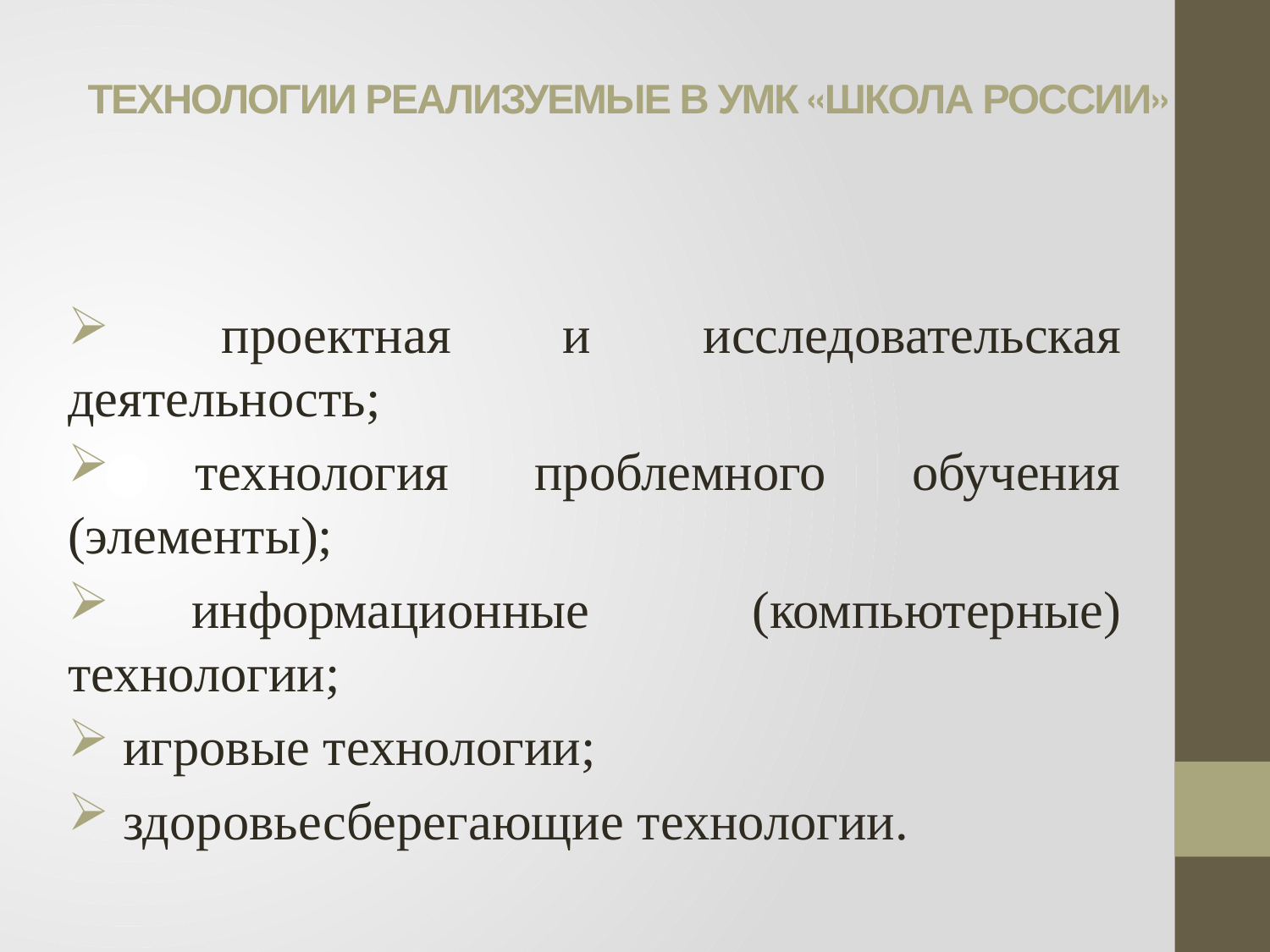

# Технологии реализуемые в УМК «Школа России»
 проектная и исследовательская деятельность;
 технология проблемного обучения (элементы);
 информационные  (компьютерные) технологии;
 игровые технологии;
 здоровьесберегающие технологии.